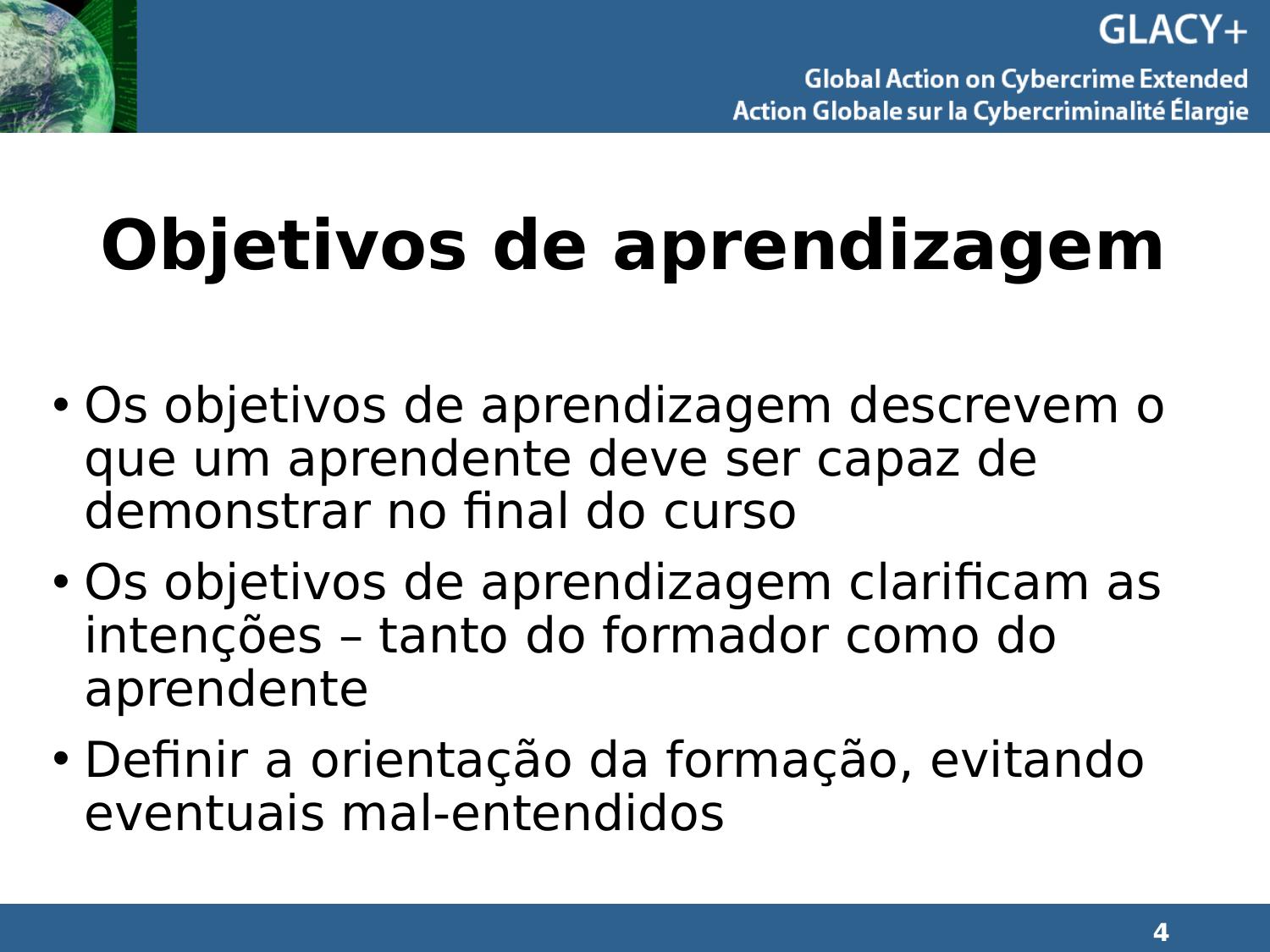

# Objetivos de aprendizagem

Os objetivos de aprendizagem descrevem o que um aprendente deve ser capaz de demonstrar no final do curso
Os objetivos de aprendizagem clarificam as intenções – tanto do formador como do aprendente
Definir a orientação da formação, evitando eventuais mal-entendidos

4